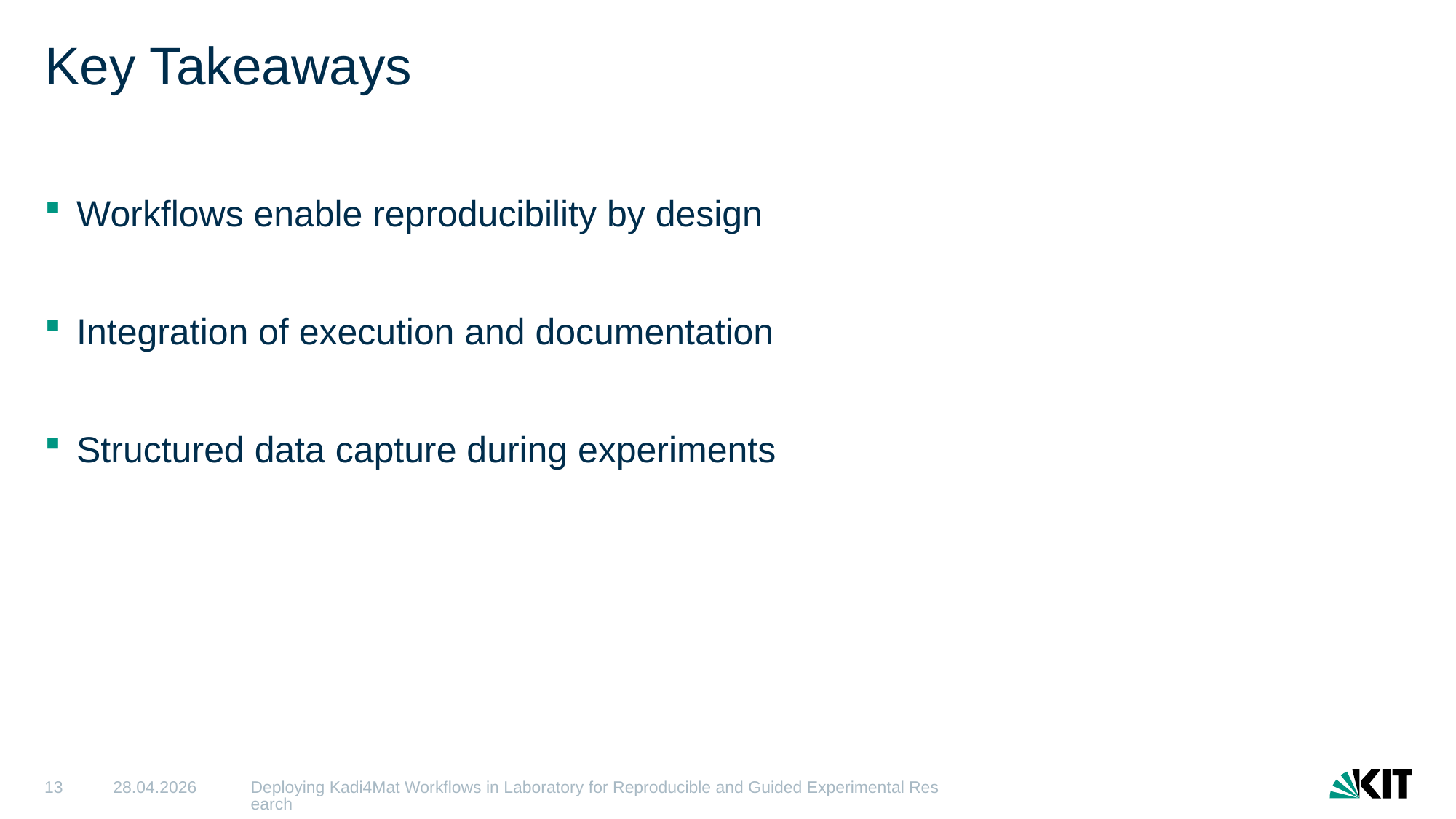

# Key Takeaways
Workflows enable reproducibility by design

Integration of execution and documentation

Structured data capture during experiments
13
28.04.2026
Deploying Kadi4Mat Workflows in Laboratory for Reproducible and Guided Experimental Research